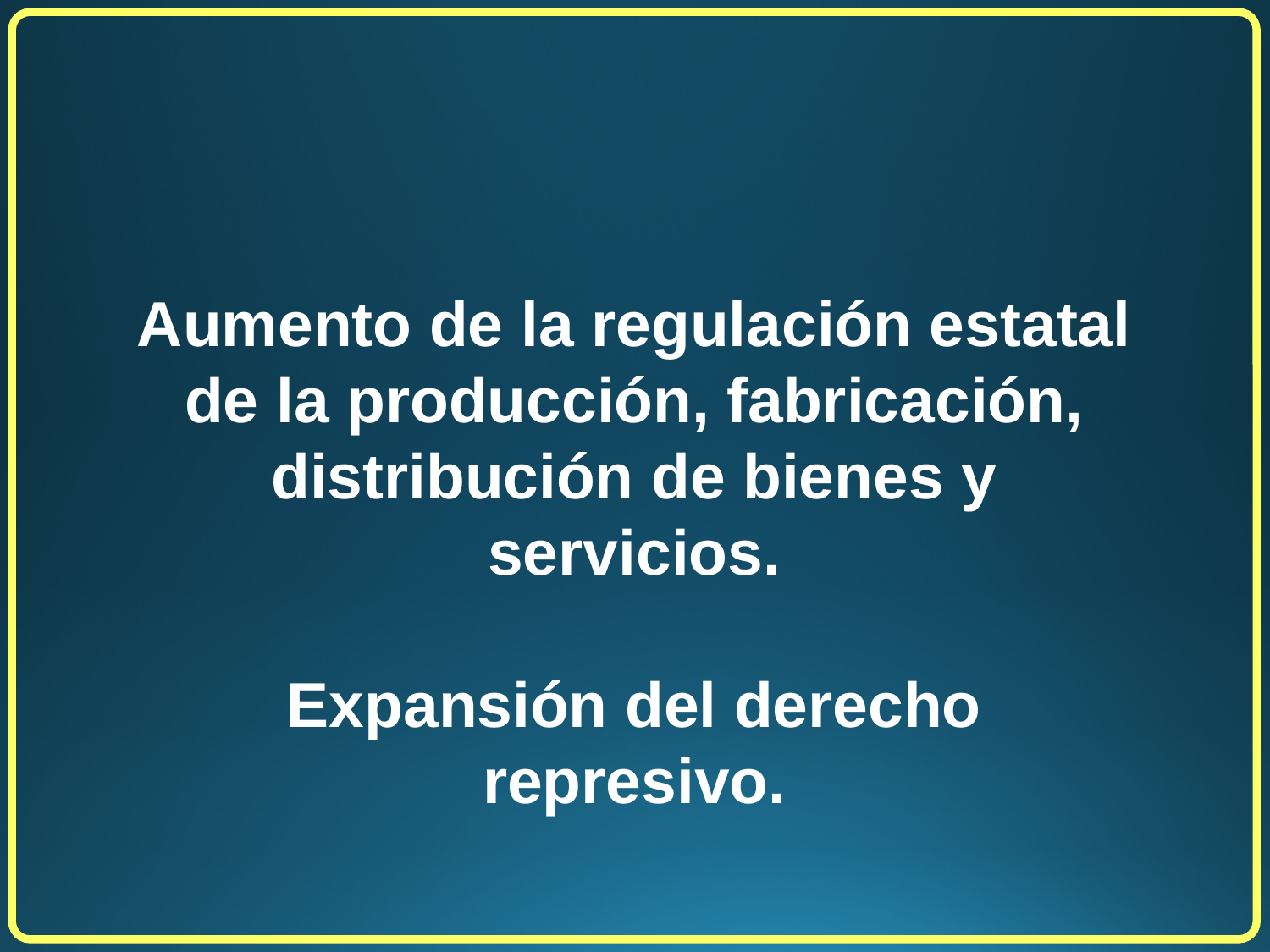

Aumento de la regulación estatal de la producción, fabricación, distribución de bienes y servicios.

Expansión del derecho represivo.